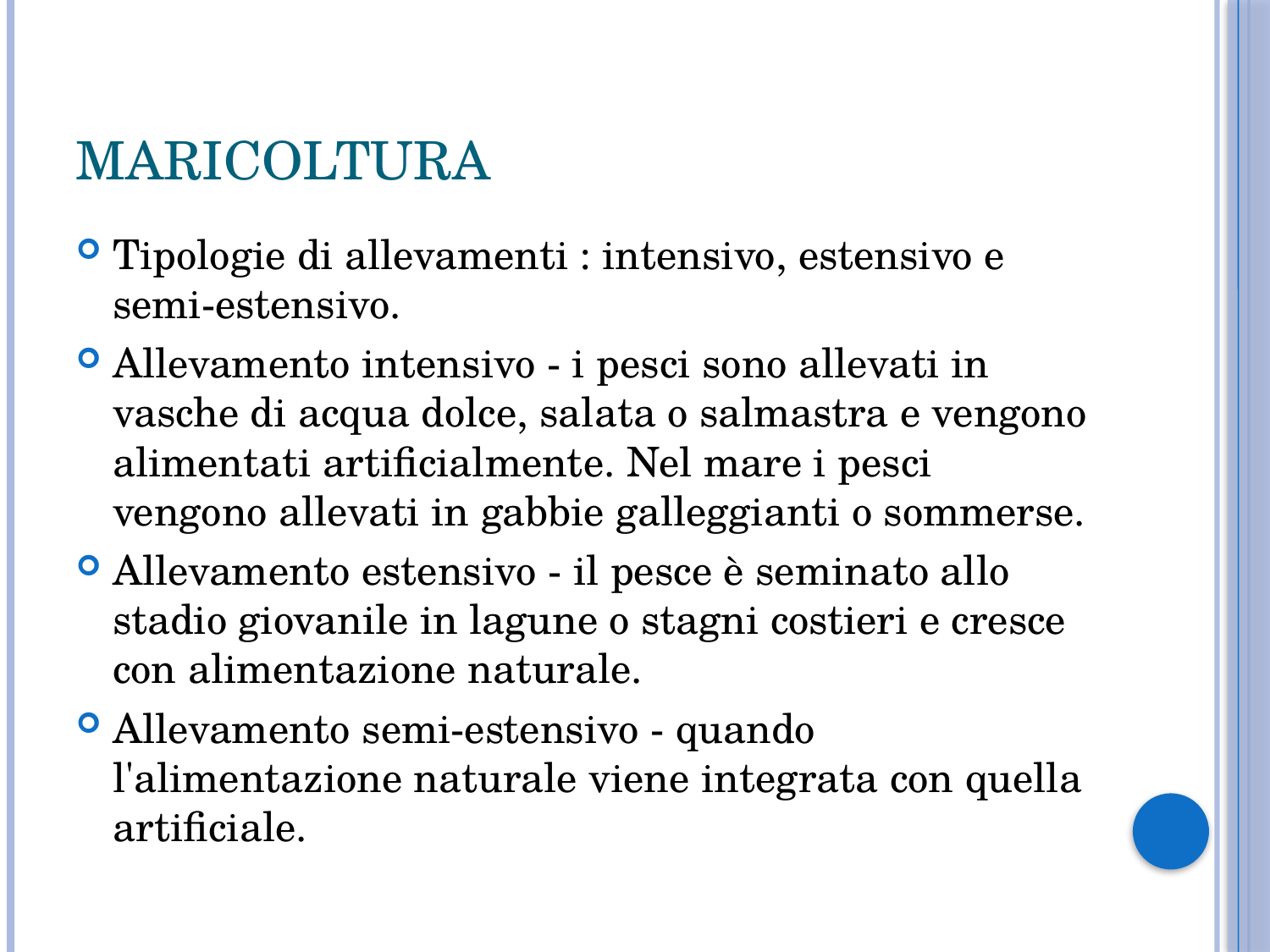

# maricoltura
Tipologie di allevamenti : intensivo, estensivo e semi-estensivo.
Allevamento intensivo - i pesci sono allevati in vasche di acqua dolce, salata o salmastra e vengono alimentati artificialmente. Nel mare i pesci vengono allevati in gabbie galleggianti o sommerse.
Allevamento estensivo - il pesce è seminato allo stadio giovanile in lagune o stagni costieri e cresce con alimentazione naturale.
Allevamento semi-estensivo - quando l'alimentazione naturale viene integrata con quella artificiale.